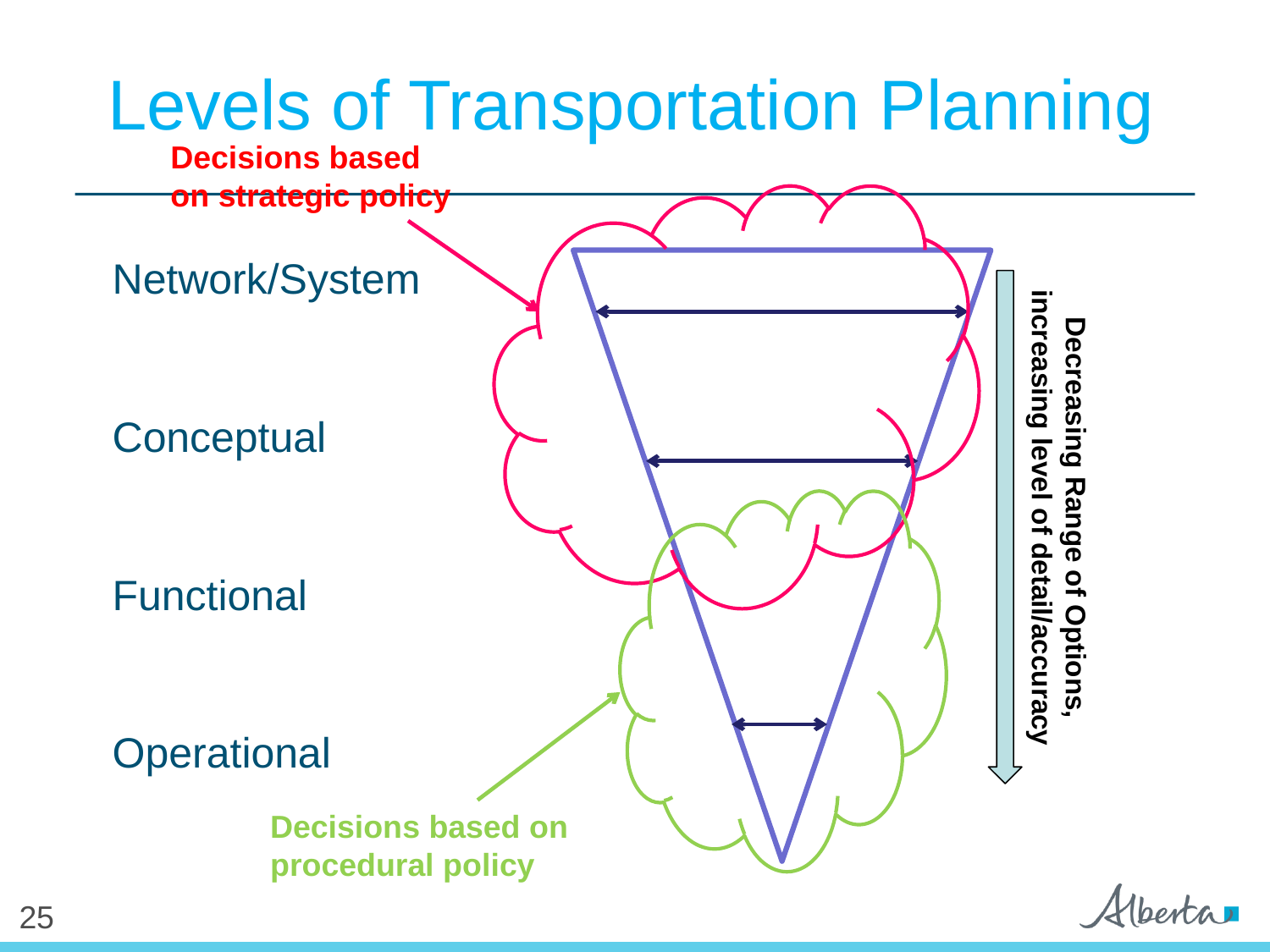

Levels of Transportation Planning
Decisions based on strategic policy

Network/System

Conceptual

Functional

Operational

Decreasing Range of Options, increasing level of detail/accuracy

Decisions based on procedural policy
25